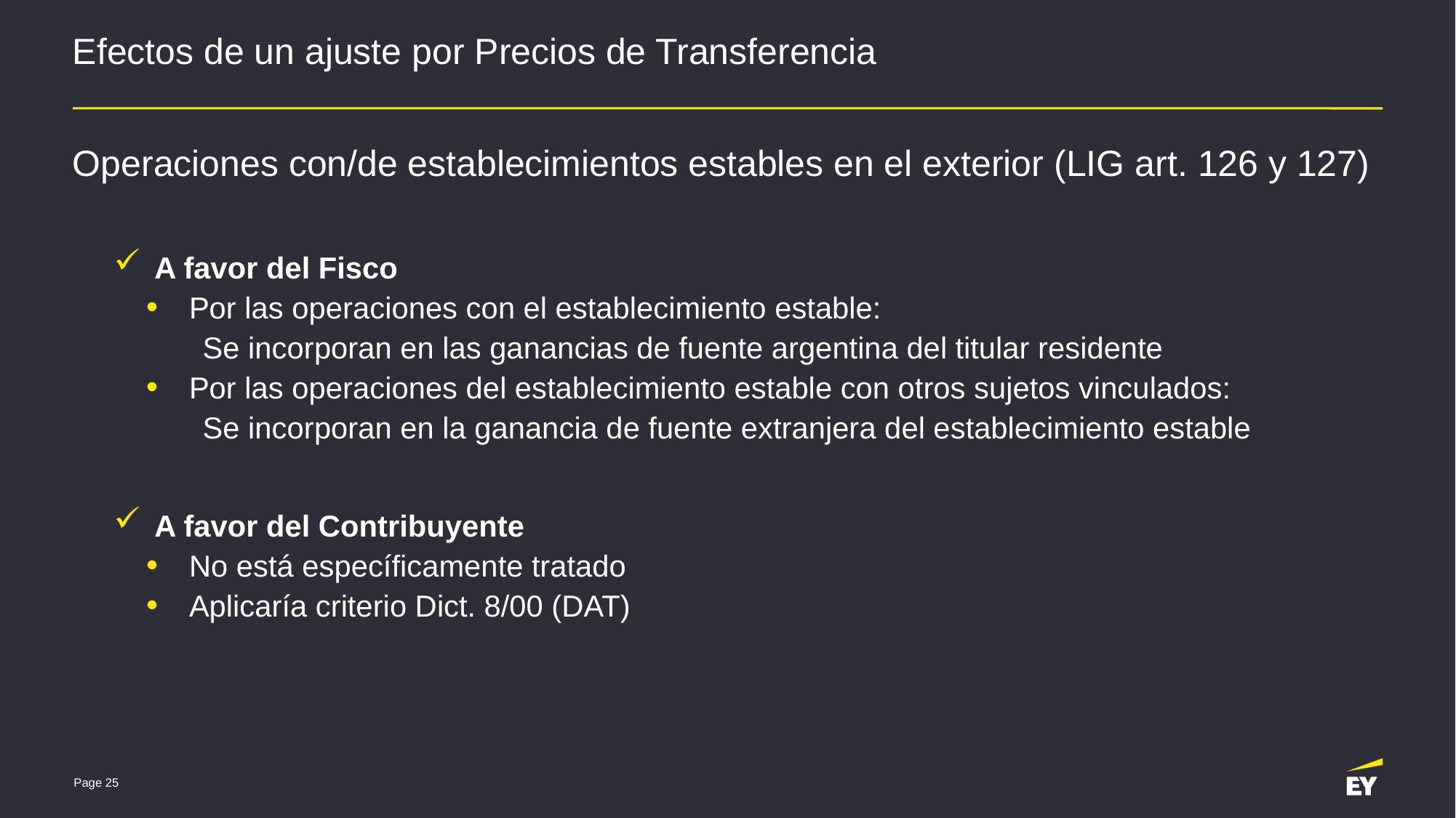

# Efectos de un ajuste por Precios de Transferencia
Operaciones con/de establecimientos estables en el exterior (LIG art. 126 y 127)

A favor del Fisco
Por las operaciones con el establecimiento estable:
Se incorporan en las ganancias de fuente argentina del titular residente
Por las operaciones del establecimiento estable con otros sujetos vinculados:
Se incorporan en la ganancia de fuente extranjera del establecimiento estable

A favor del Contribuyente
No está específicamente tratado
Aplicaría criterio Dict. 8/00 (DAT)
Page 25